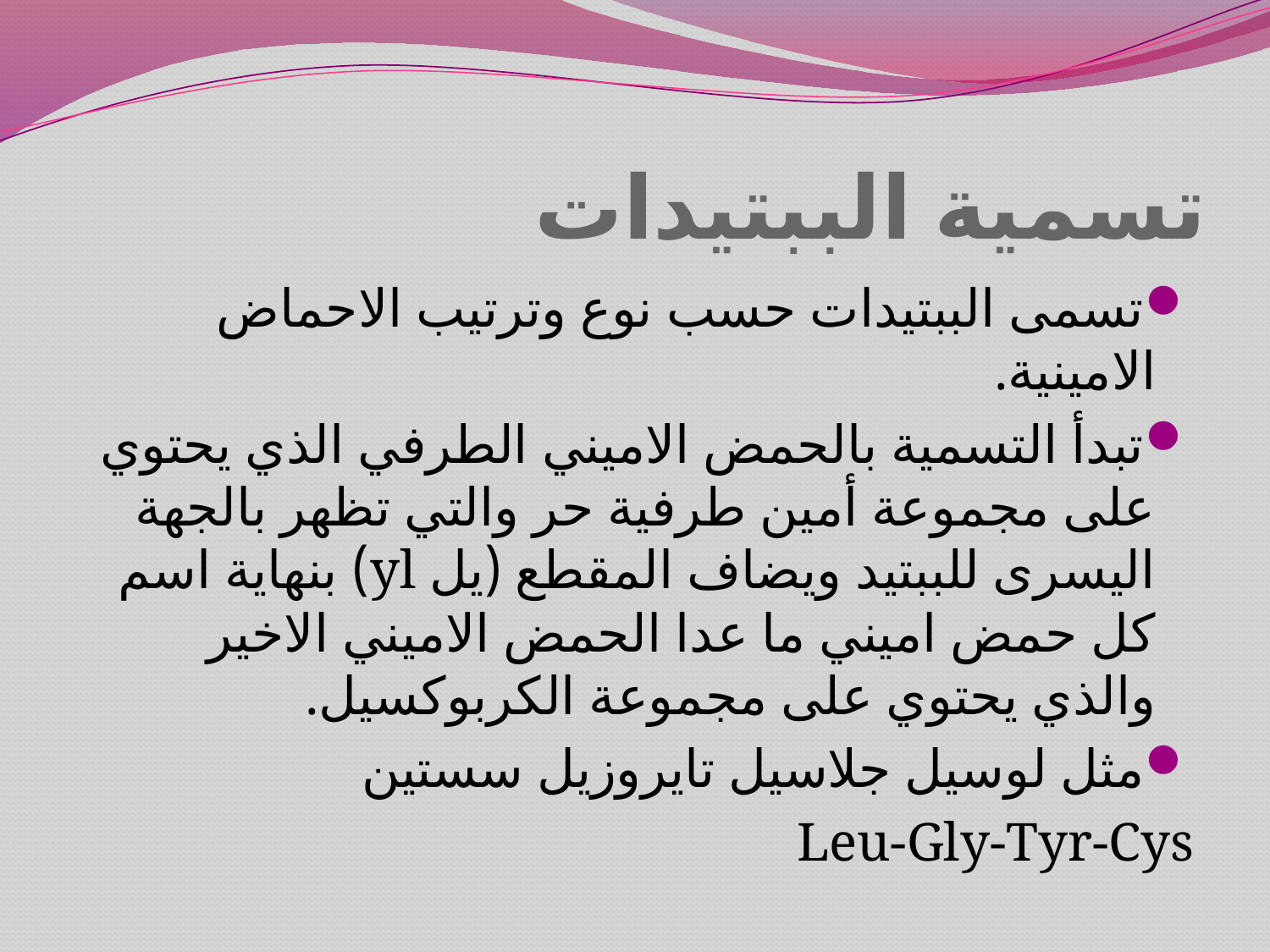

# تسمية الببتيدات
تسمى الببتيدات حسب نوع وترتيب الاحماض الامينية.
تبدأ التسمية بالحمض الاميني الطرفي الذي يحتوي على مجموعة أمين طرفية حر والتي تظهر بالجهة اليسرى للببتيد ويضاف المقطع (يل yl) بنهاية اسم كل حمض اميني ما عدا الحمض الاميني الاخير والذي يحتوي على مجموعة الكربوكسيل.
مثل لوسيل جلاسيل تايروزيل سستين
Leu-Gly-Tyr-Cys